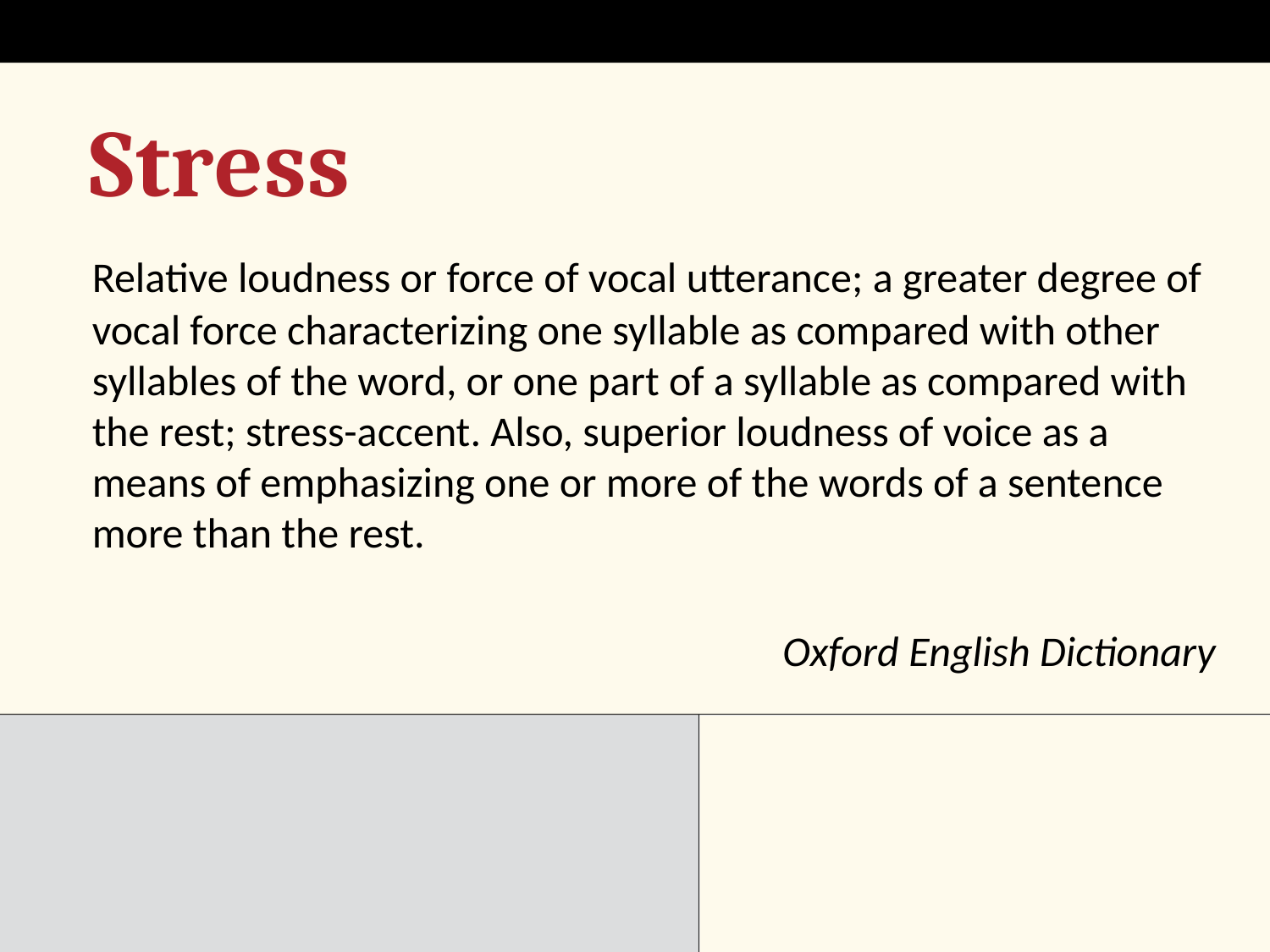

# Stress
	Relative loudness or force of vocal utterance; a greater degree of vocal force characterizing one syllable as compared with other syllables of the word, or one part of a syllable as compared with the rest; stress-accent. Also, superior loudness of voice as a means of emphasizing one or more of the words of a sentence more than the rest.

Oxford English Dictionary